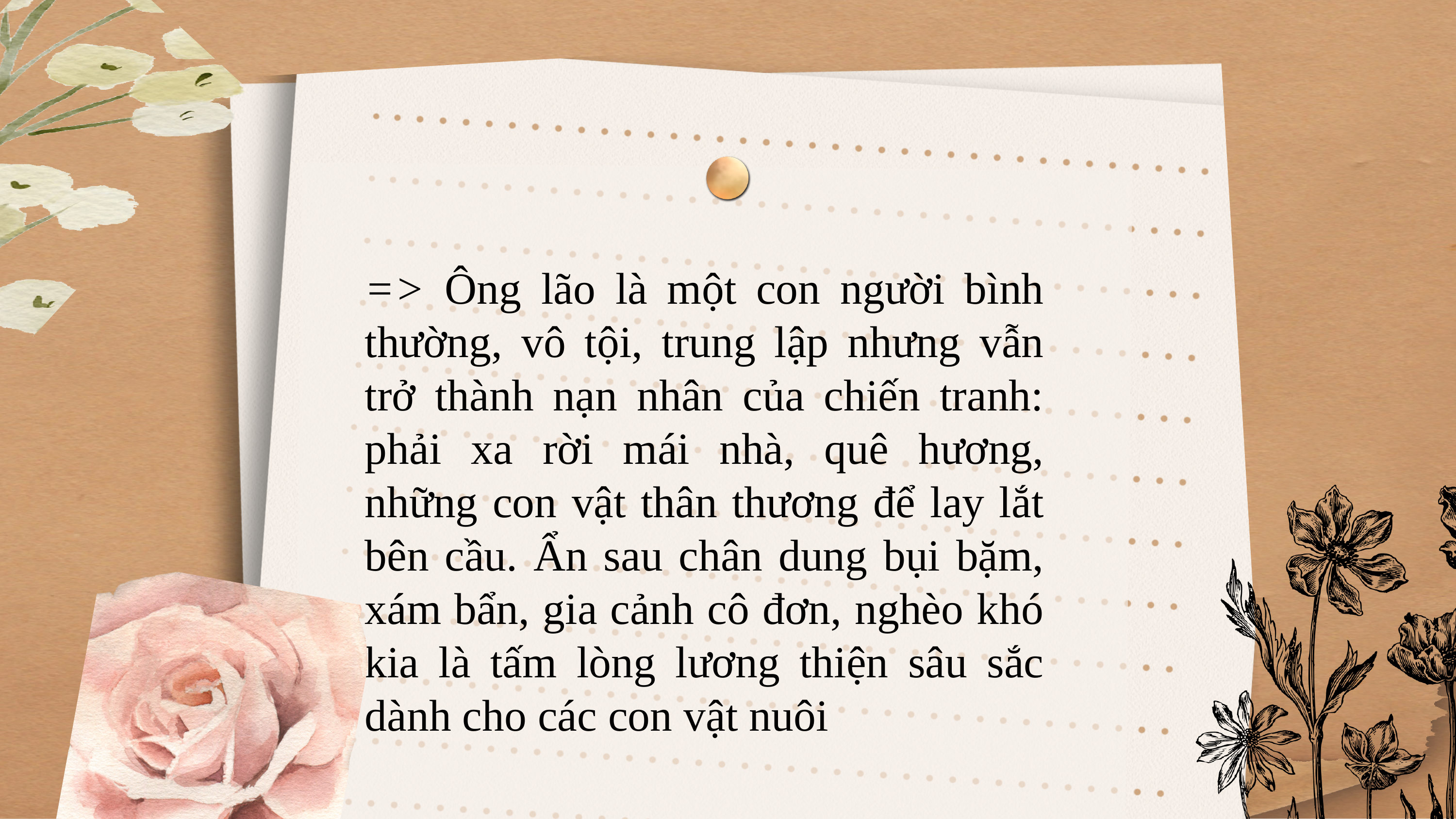

=> Ông lão là một con người bình thường, vô tội, trung lập nhưng vẫn trở thành nạn nhân của chiến tranh: phải xa rời mái nhà, quê hương, những con vật thân thương để lay lắt bên cầu. Ẩn sau chân dung bụi bặm, xám bẩn, gia cảnh cô đơn, nghèo khó kia là tấm lòng lương thiện sâu sắc dành cho các con vật nuôi